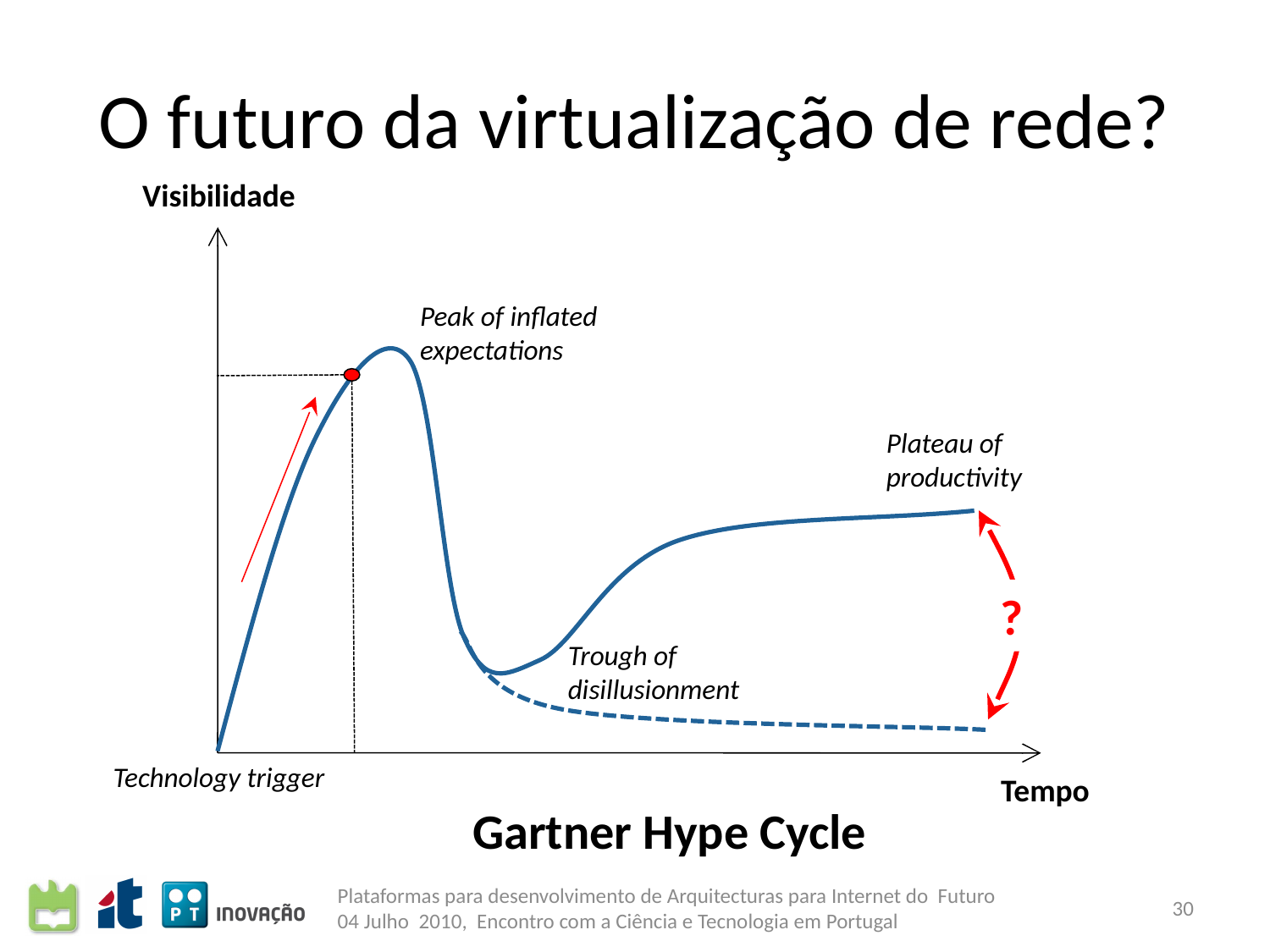

# O futuro da virtualização de rede?
Visibilidade

Peak of inflated expectations

Plateau of productivity

?

Trough of disillusionment
Technology trigger
Tempo
Gartner Hype Cycle
Plataformas para desenvolvimento de Arquitecturas para Internet do  Futuro
04 Julho  2010,  Encontro com a Ciência e Tecnologia em Portugal
30